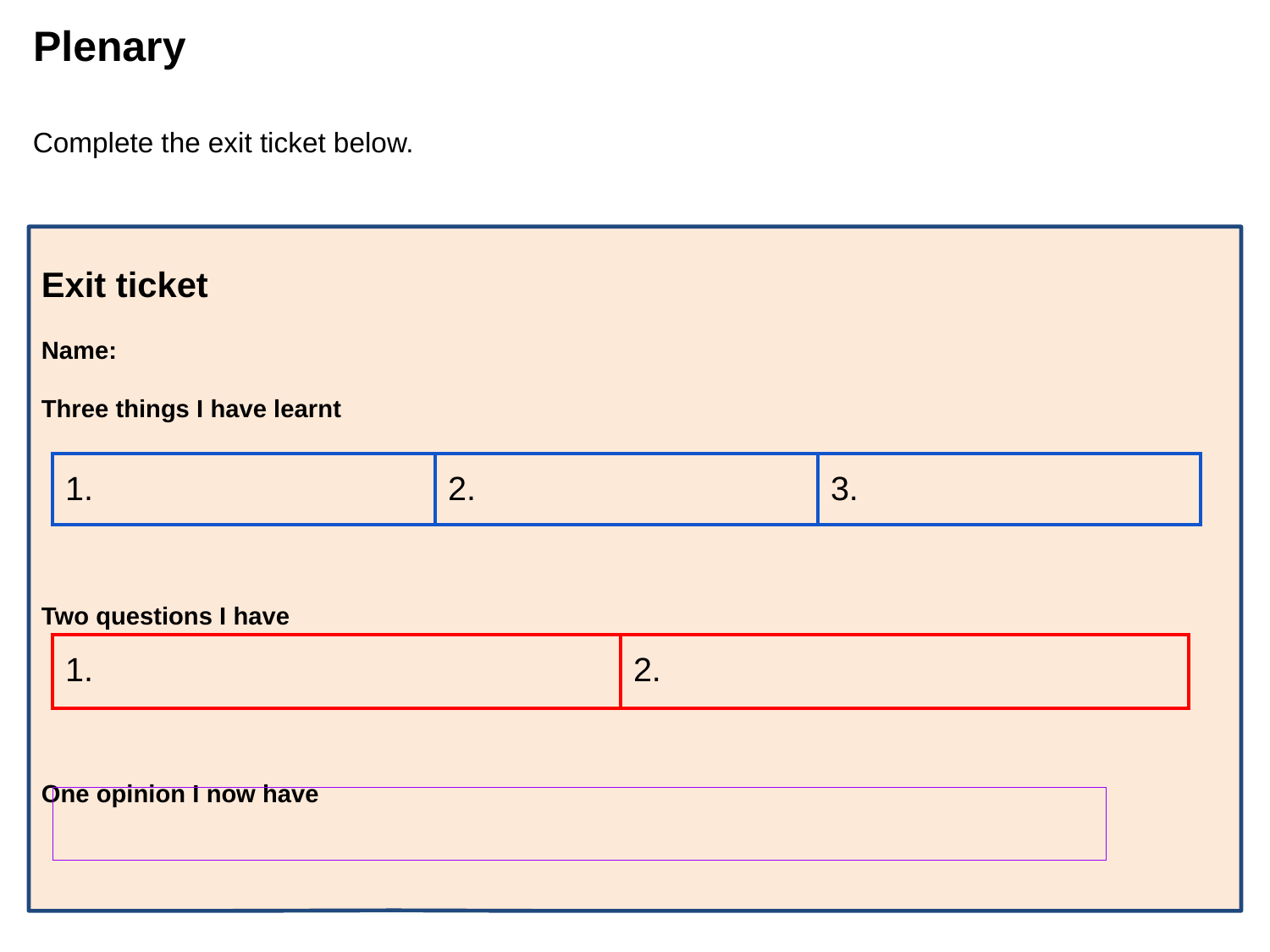

# Plenary
Complete the exit ticket below.

Exit ticket

Name:

Three things I have learnt

Two questions I have

One opinion I now have

| 1. | 2. | 3. |
| --- | --- | --- |
| 1. | 2. |
| --- | --- |
|  |
| --- |